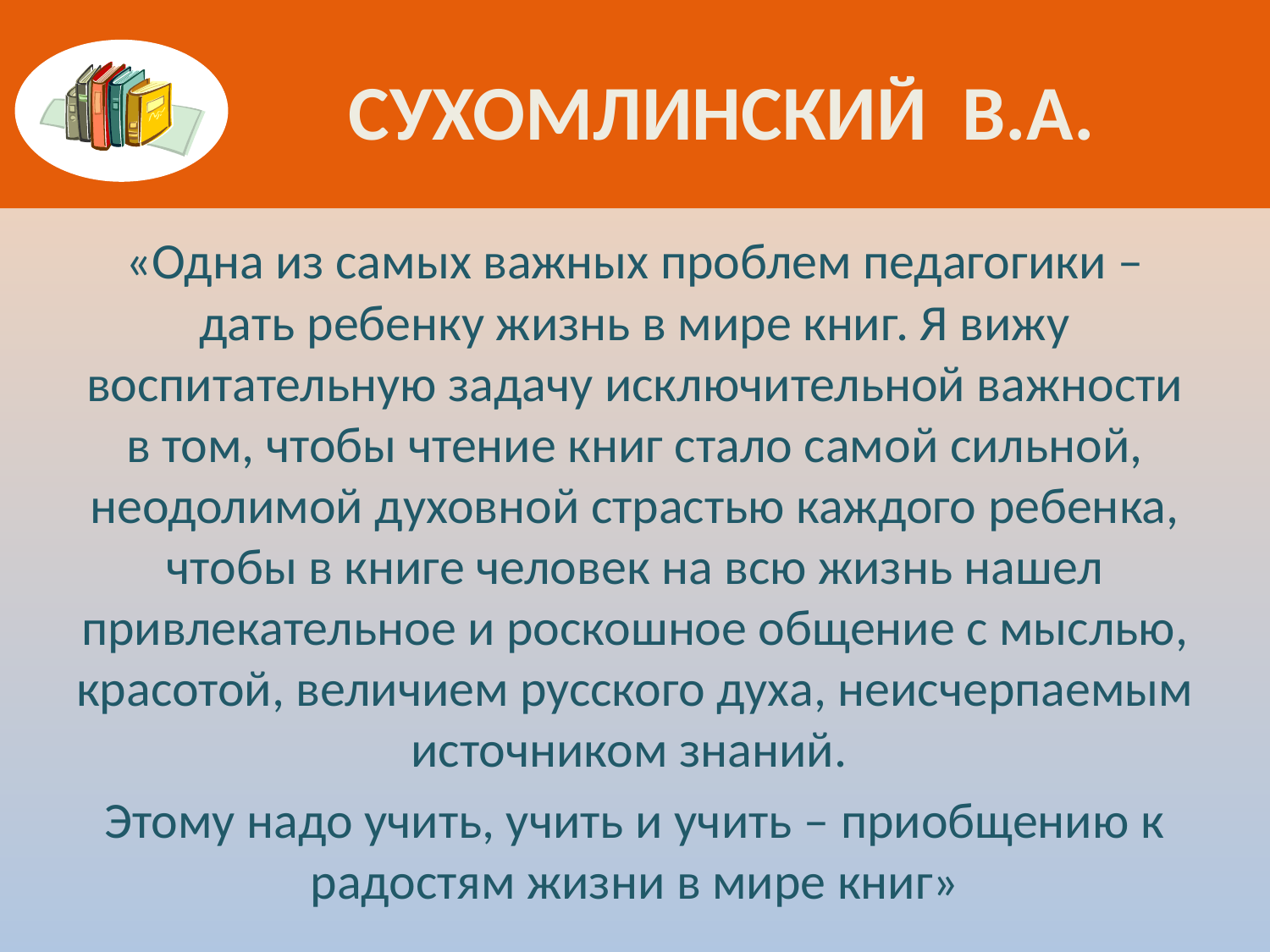

# Сухомлинский  в.а.
«Одна из самых важных проблем педагогики – дать ребенку жизнь в мире книг. Я вижу воспитательную задачу исключительной важности в том, чтобы чтение книг стало самой сильной, неодолимой духовной страстью каждого ребенка, чтобы в книге человек на всю жизнь нашел привлекательное и роскошное общение с мыслью, красотой, величием русского духа, неисчерпаемым источником знаний.
Этому надо учить, учить и учить – приобщению к радостям жизни в мире книг»